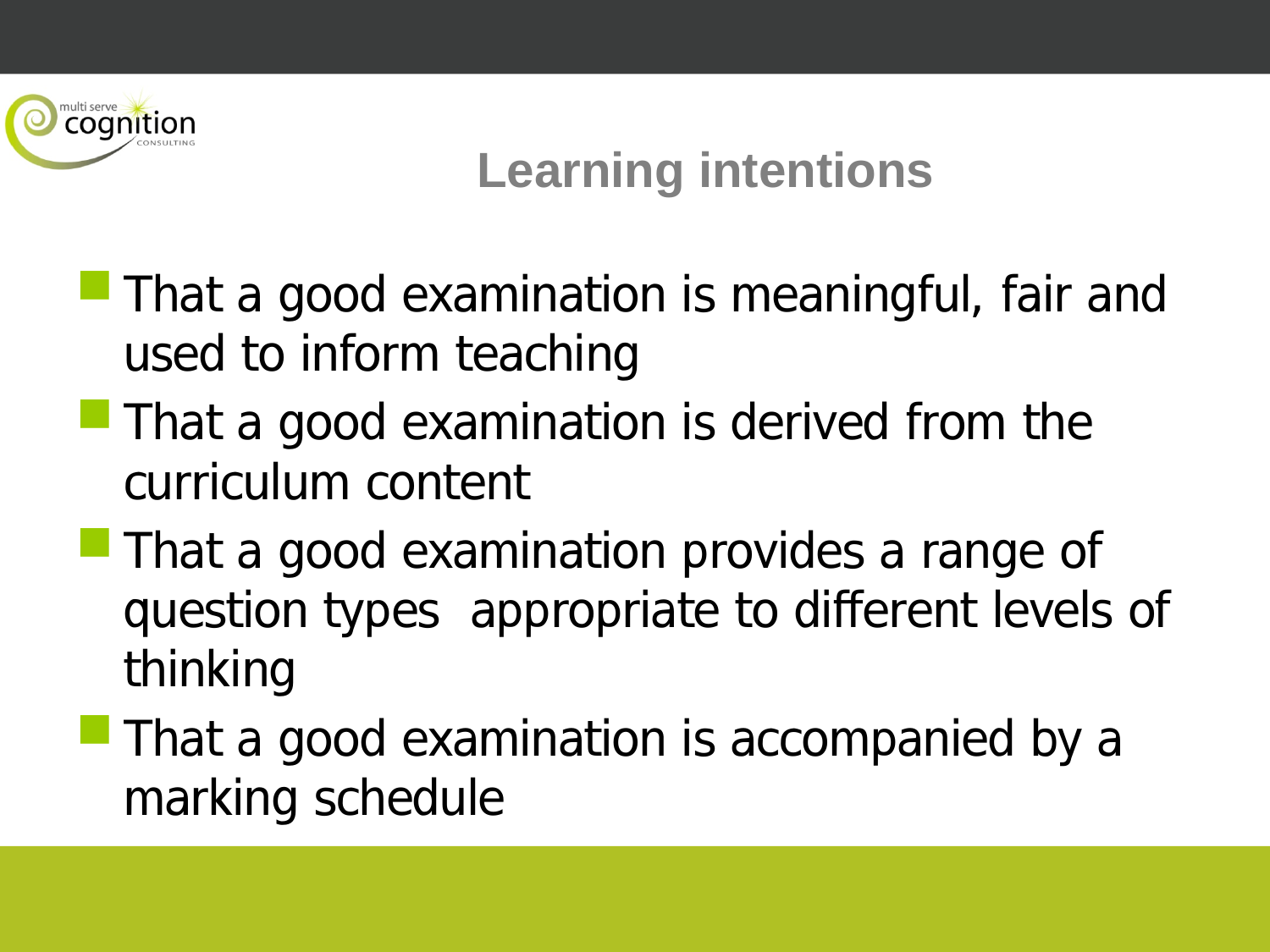

# Learning intentions
That a good examination is meaningful, fair and used to inform teaching
That a good examination is derived from the curriculum content
That a good examination provides a range of  question types  appropriate to different levels of thinking
That a good examination is accompanied by a marking schedule